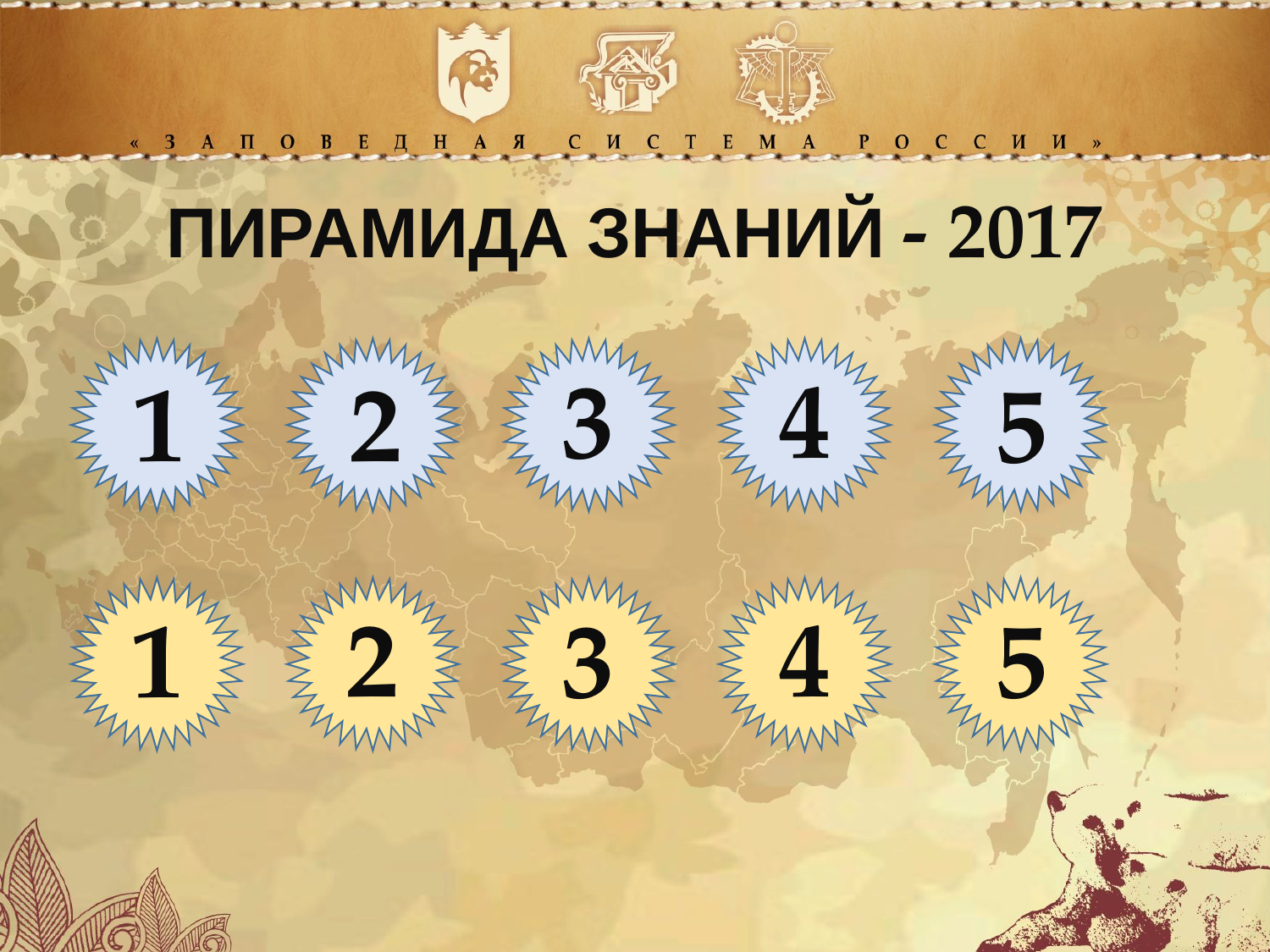

ПИРАМИДА ЗНАНИЙ - 2017

3
4
1
2
5

2
4
1
5
3